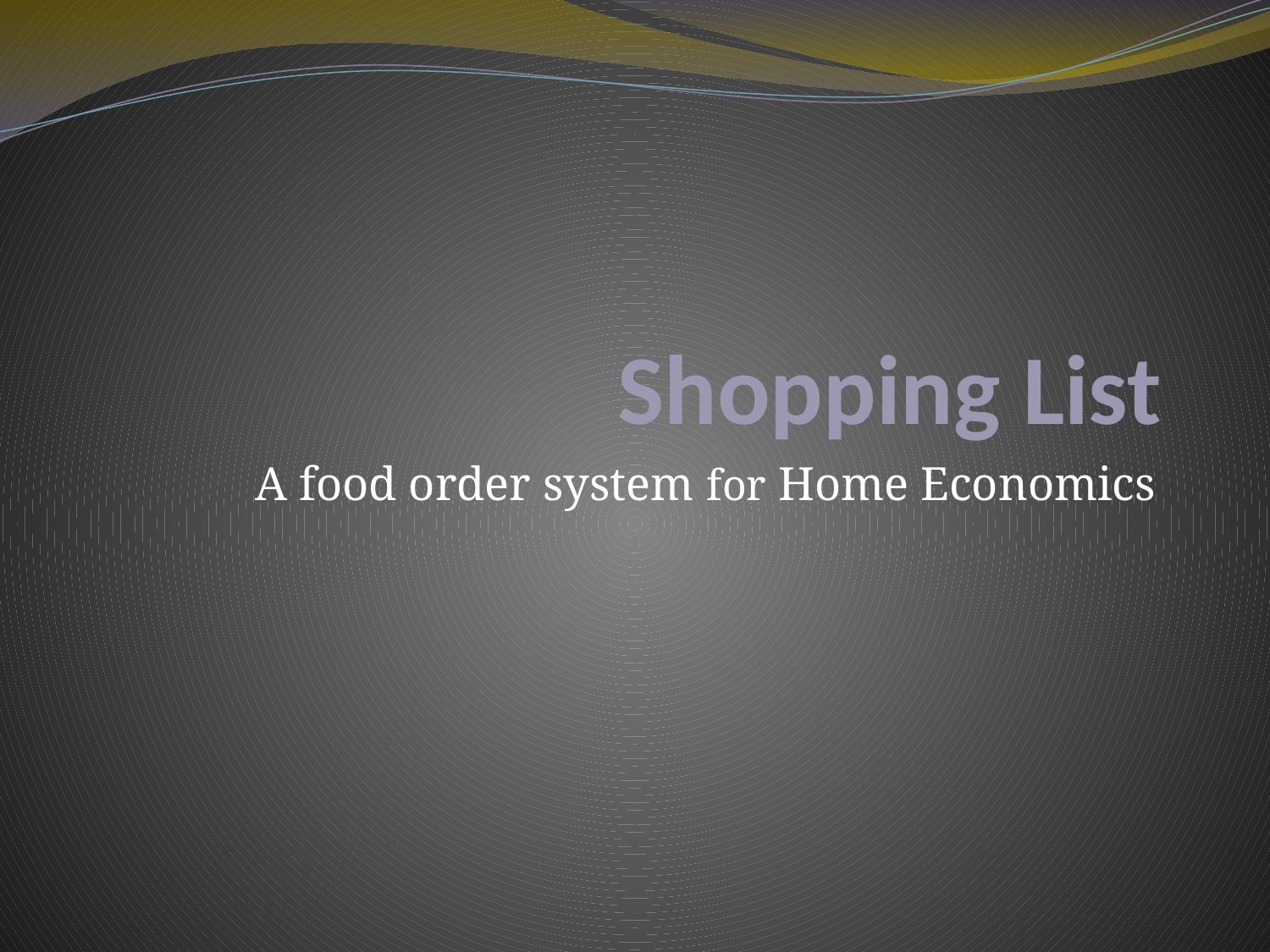

# Shopping List
A food order system for Home Economics